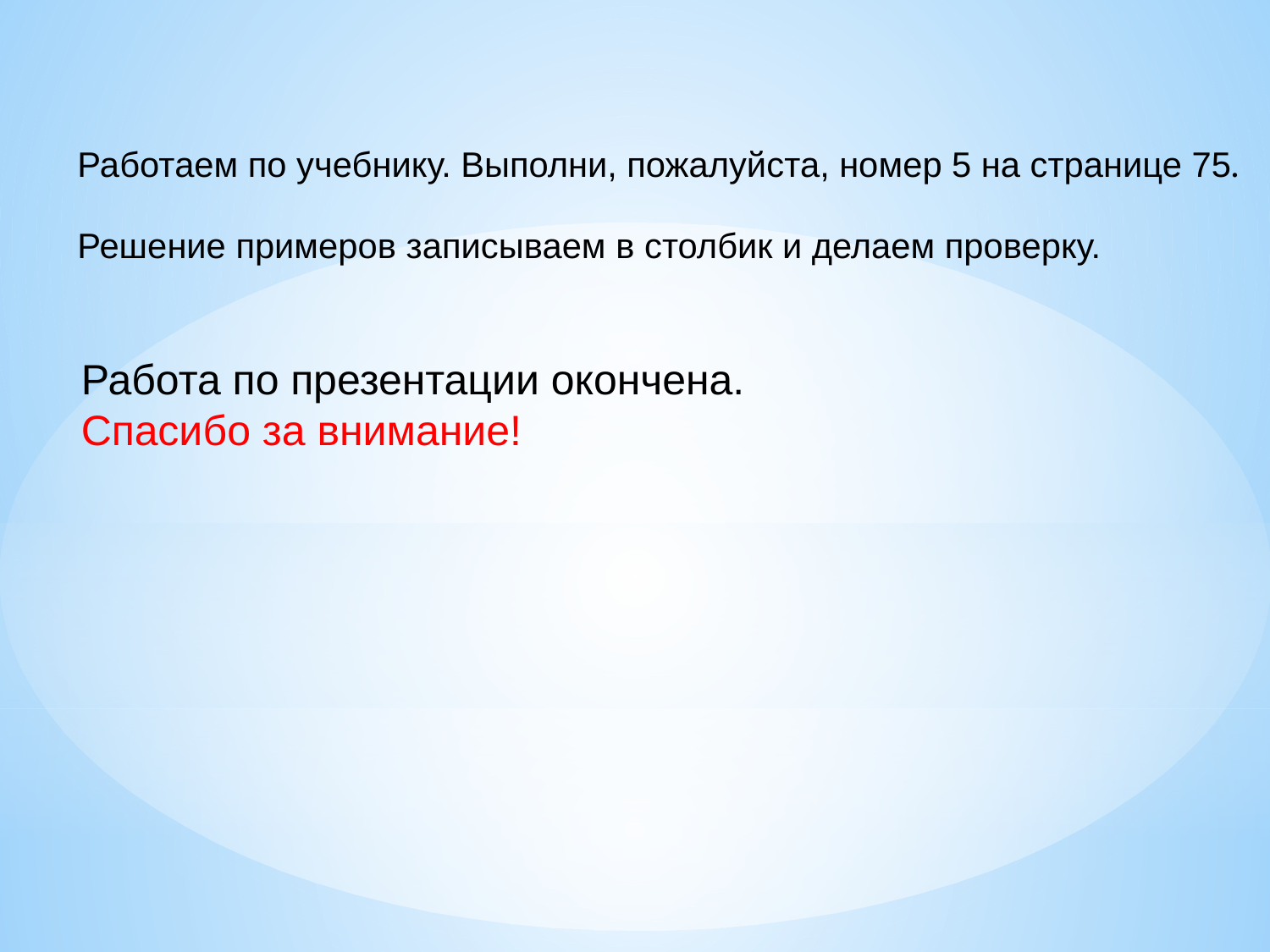

Работаем по учебнику. Выполни, пожалуйста, номер 5 на странице 75.

Решение примеров записываем в столбик и делаем проверку.
  Работа по презентации окончена.
  Спасибо за внимание!